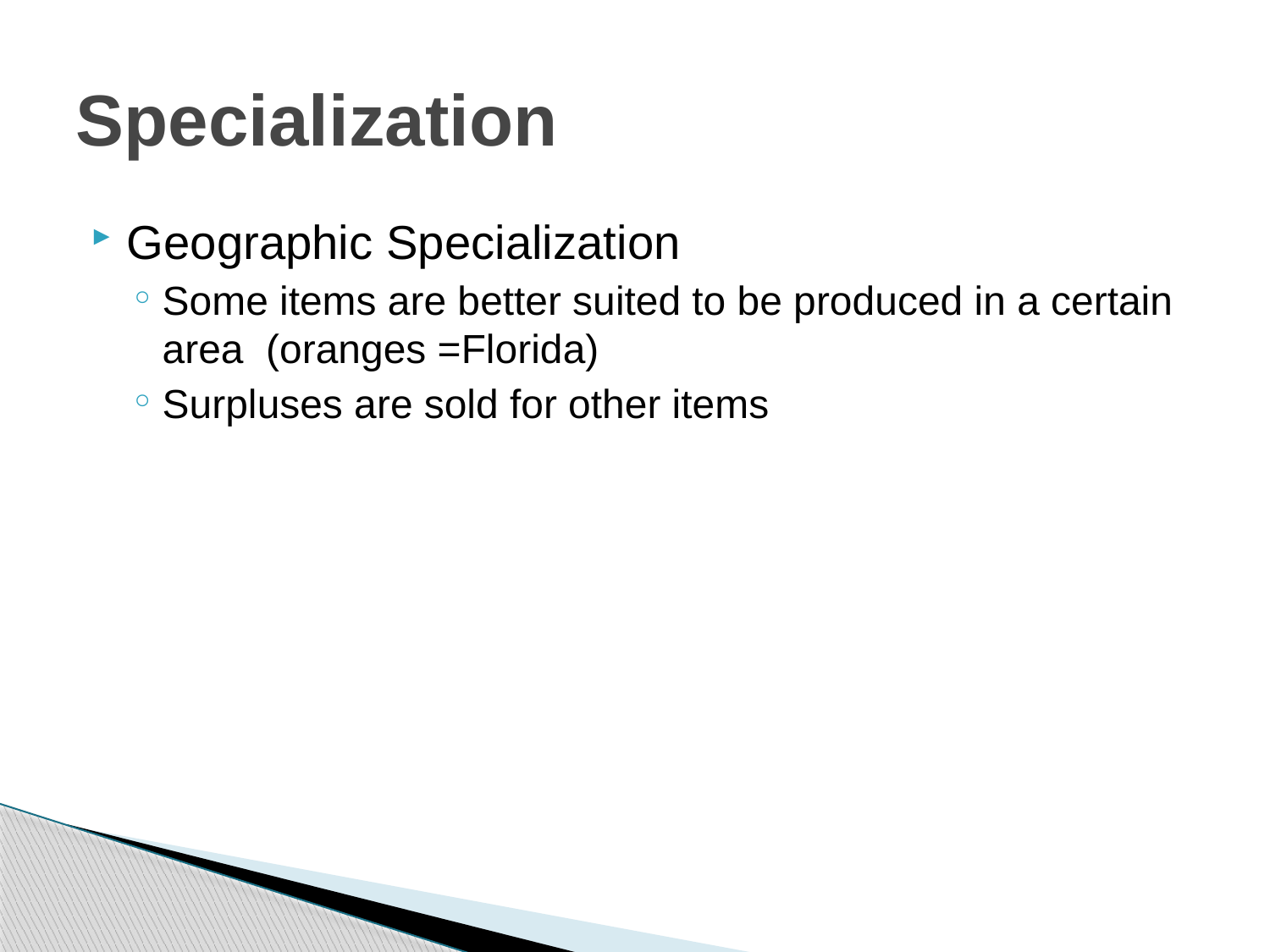

# Specialization
Geographic Specialization
Some items are better suited to be produced in a certain area  (oranges =Florida)
Surpluses are sold for other items